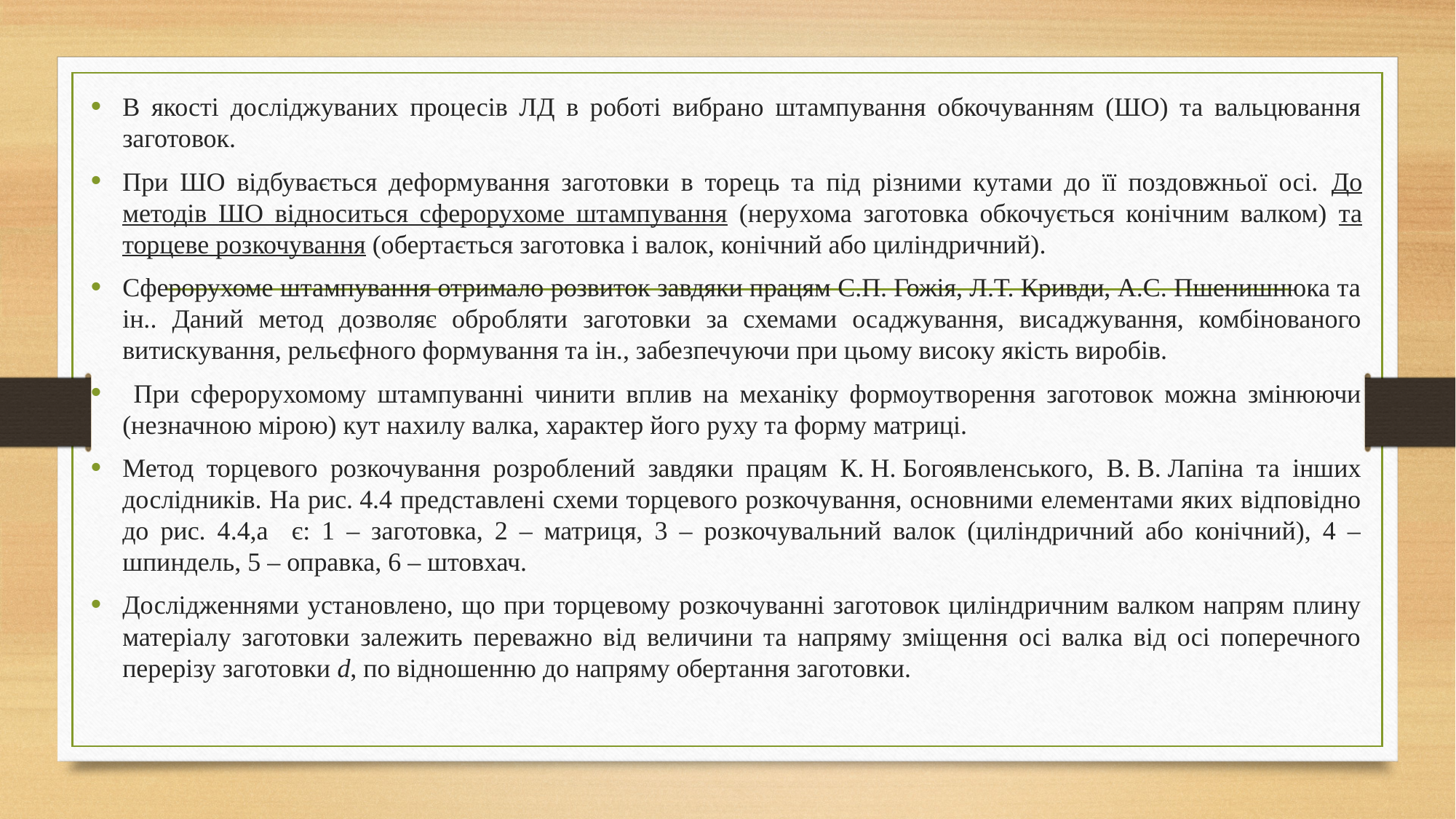

В якості досліджуваних процесів ЛД в роботі вибрано штампування обкочуванням (ШО) та вальцювання заготовок.
При ШО відбувається деформування заготовки в торець та під різними кутами до її поздовжньої осі. До методів ШО відноситься сферорухоме штампування (нерухома заготовка обкочується конічним валком) та торцеве розкочування (обертається заготовка і валок, конічний або циліндричний).
Сферорухоме штампування отримало розвиток завдяки працям С.П. Гожія, Л.Т. Кривди, А.С. Пшенишнюка та ін.. Даний метод дозволяє обробляти заготовки за схемами осаджування, висаджування, комбінованого витискування, рельєфного формування та ін., забезпечуючи при цьому високу якість виробів.
 При сферорухомому штампуванні чинити вплив на механіку формоутворення заготовок можна змінюючи (незначною мірою) кут нахилу валка, характер його руху та форму матриці.
Метод торцевого розкочування розроблений завдяки працям К. Н. Богоявленського, В. В. Лапіна та інших дослідників. На рис. 4.4 представлені схеми торцевого розкочування, основними елементами яких відповідно до рис. 4.4,а  є: 1 – заготовка, 2 – матриця, 3 – розкочувальний валок (циліндричний або конічний), 4 – шпиндель, 5 – оправка, 6 – штовхач.
Дослідженнями установлено, що при торцевому розкочуванні заготовок циліндричним валком напрям плину матеріалу заготовки залежить переважно від величини та напряму зміщення осі валка від осі поперечного перерізу заготовки d, по відношенню до напряму обертання заготовки.